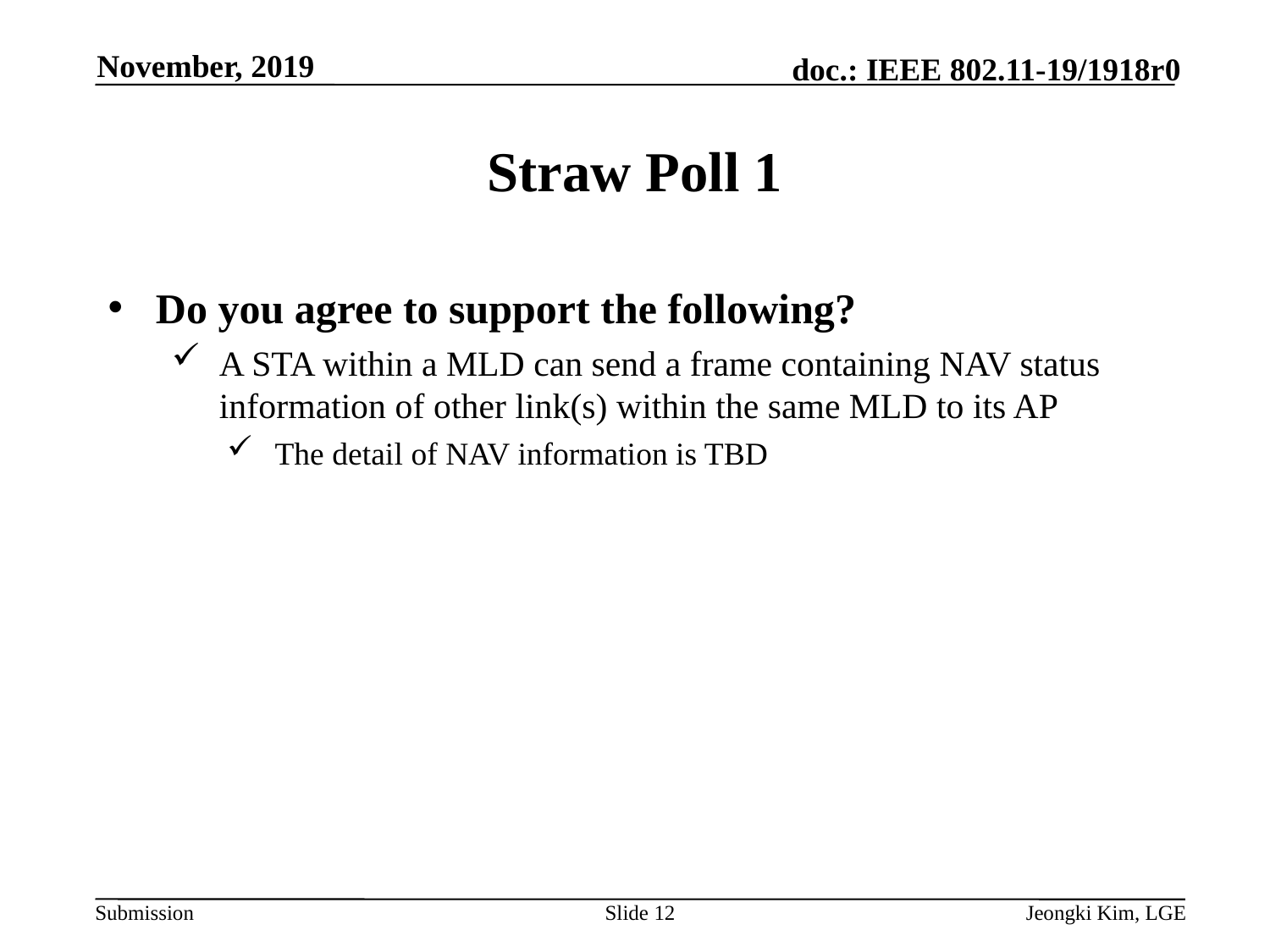

November, 2019
# Straw Poll 1
Do you agree to support the following?
A STA within a MLD can send a frame containing NAV status information of other link(s) within the same MLD to its AP
The detail of NAV information is TBD
Slide 12
Jeongki Kim, LGE